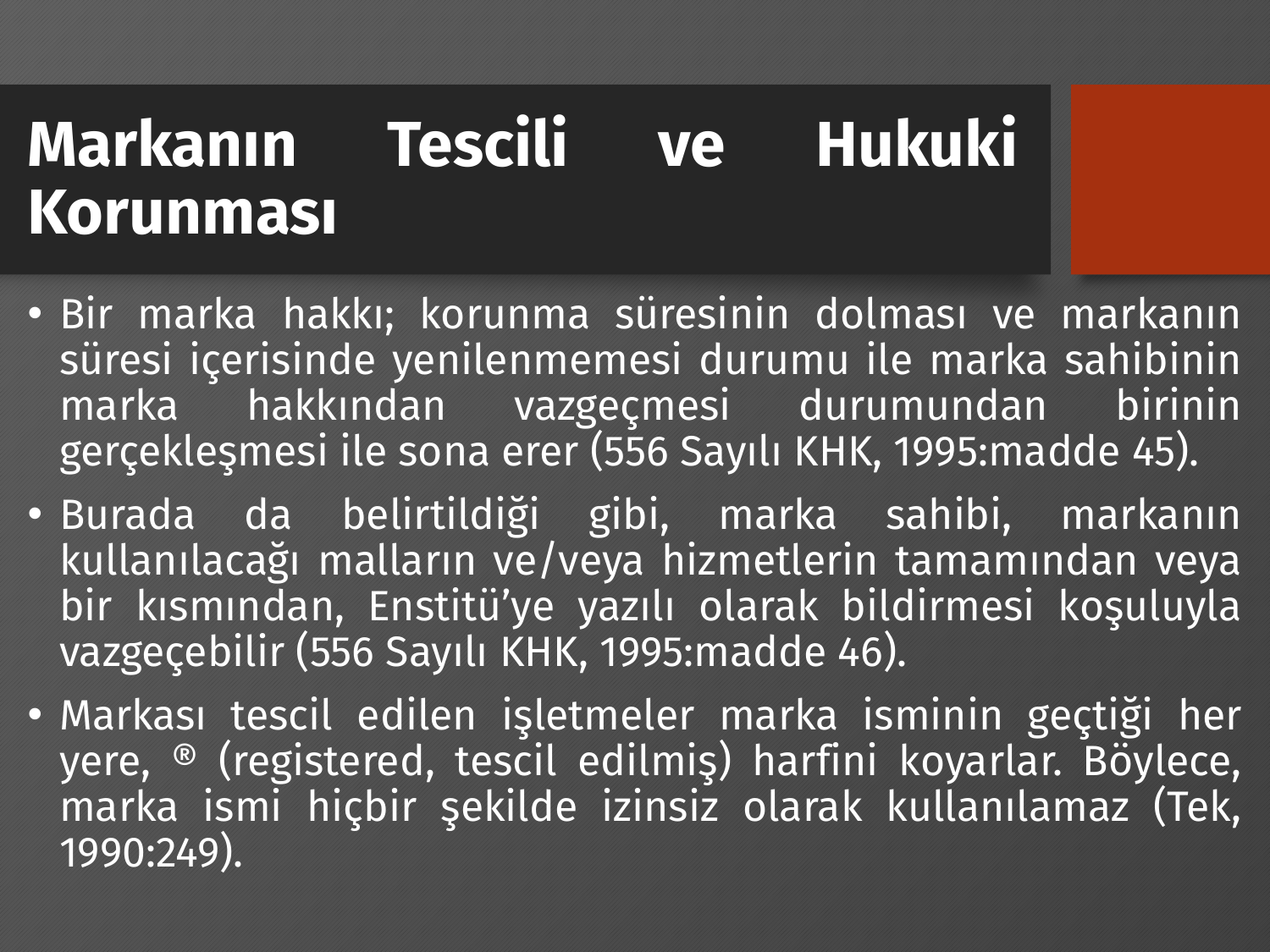

# Markanın Tescili ve Hukuki Korunması
Bir marka hakkı; korunma süresinin dolması ve markanın süresi içerisinde yenilenmemesi durumu ile marka sahibinin marka hakkından vazgeçmesi durumundan birinin gerçekleşmesi ile sona erer (556 Sayılı KHK, 1995:madde 45).
Burada da belirtildiği gibi, marka sahibi, markanın kullanılacağı malların ve/veya hizmetlerin tamamından veya bir kısmından, Enstitü’ye yazılı olarak bildirmesi koşuluyla vazgeçebilir (556 Sayılı KHK, 1995:madde 46).
Markası tescil edilen işletmeler marka isminin geçtiği her yere, ® (registered, tescil edilmiş) harfini koyarlar. Böylece, marka ismi hiçbir şekilde izinsiz olarak kullanılamaz (Tek, 1990:249).